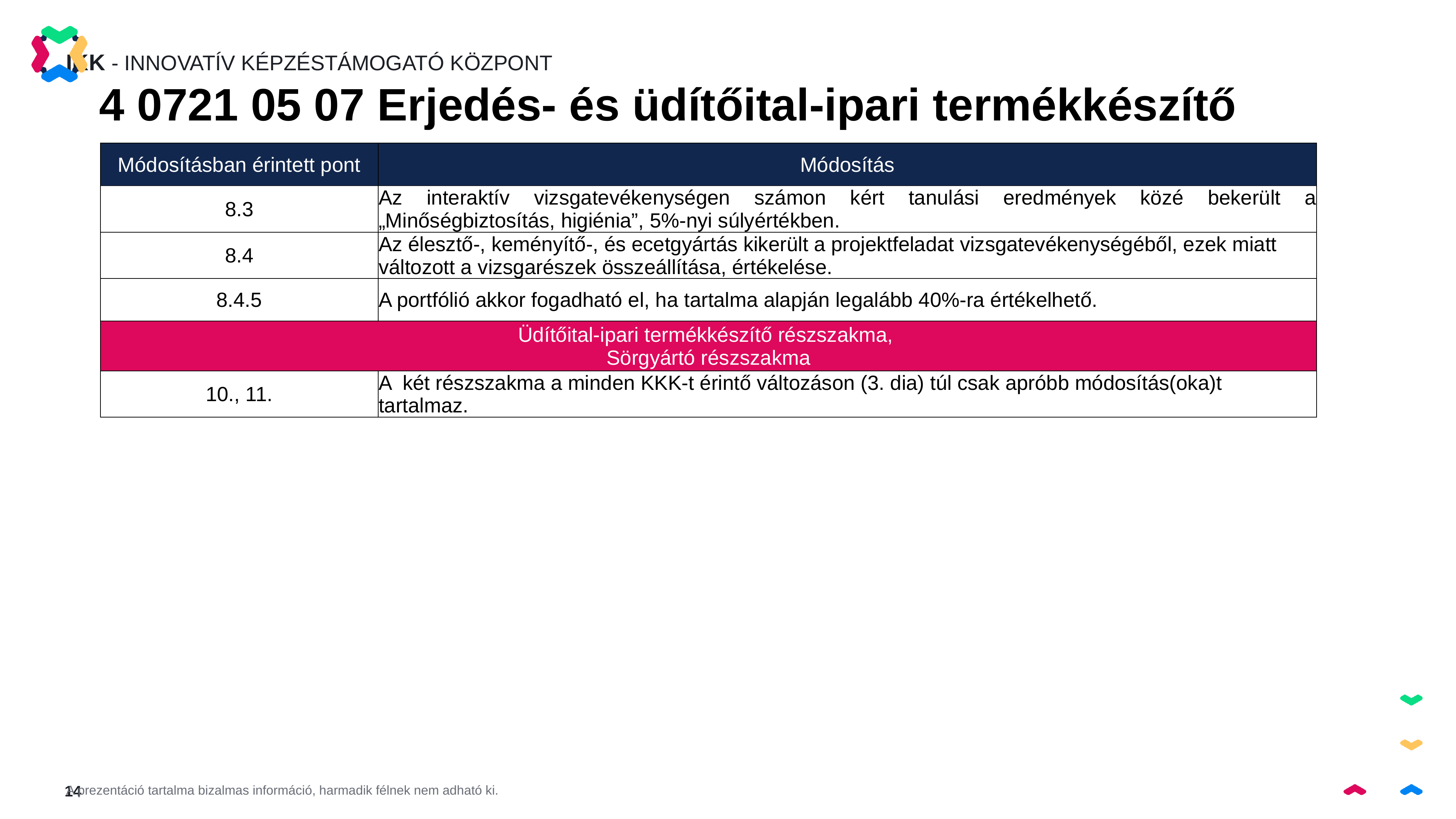

4 0721 05 07 Erjedés- és üdítőital-ipari termékkészítő
| Módosításban érintett pont | Módosítás |
| --- | --- |
| 8.3 | Az interaktív vizsgatevékenységen számon kért tanulási eredmények közé bekerült a „Minőségbiztosítás, higiénia”, 5%-nyi súlyértékben. |
| 8.4 | Az élesztő-, keményítő-, és ecetgyártás kikerült a projektfeladat vizsgatevékenységéből, ezek miatt változott a vizsgarészek összeállítása, értékelése. |
| 8.4.5 | A portfólió akkor fogadható el, ha tartalma alapján legalább 40%-ra értékelhető. |
| Üdítőital-ipari termékkészítő részszakma, Sörgyártó részszakma |  |
| 10., 11. | A két részszakma a minden KKK-t érintő változáson (3. dia) túl csak apróbb módosítás(oka)t tartalmaz. |